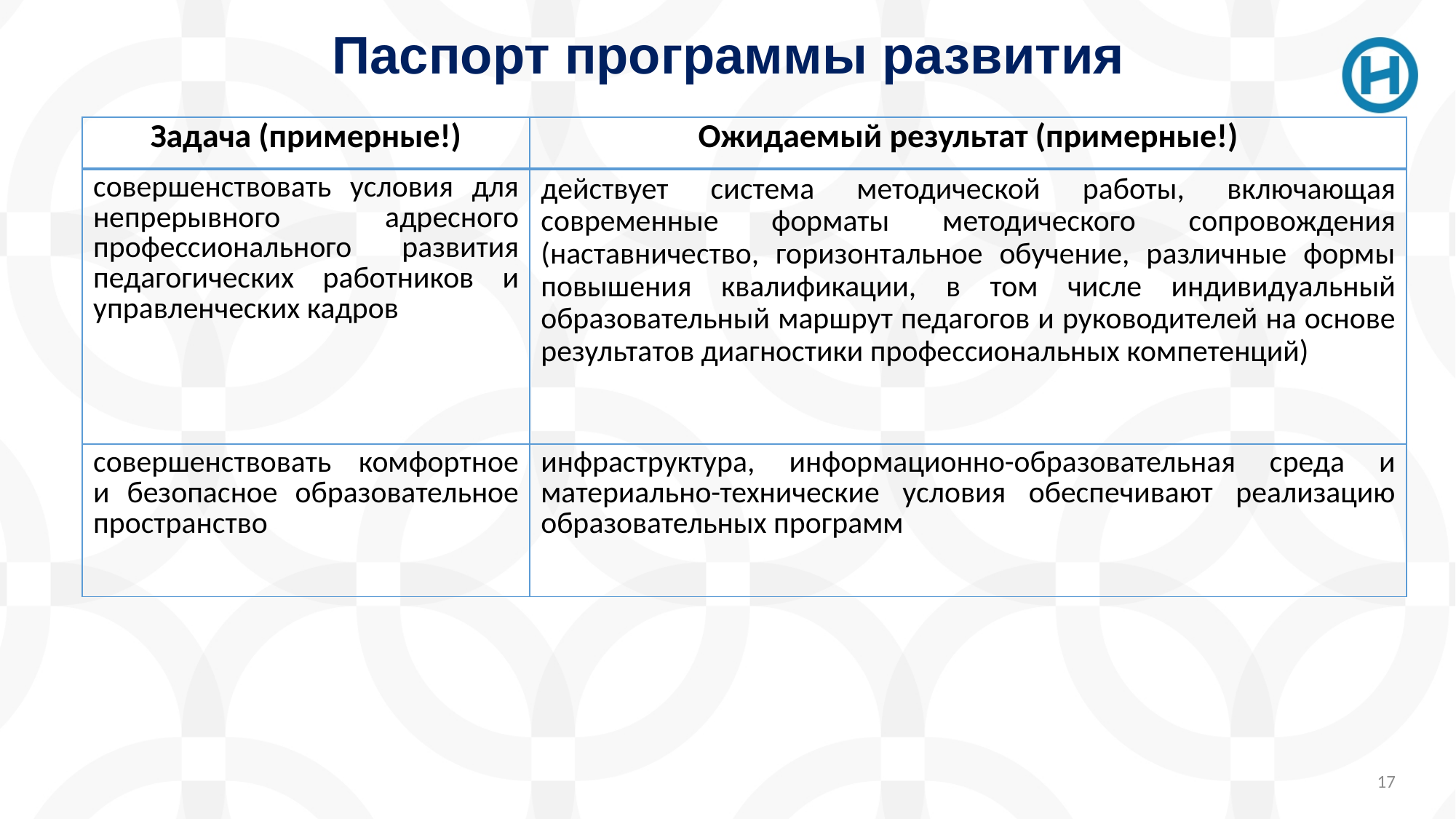

# Паспорт программы развития

| Задача (примерные!) | Ожидаемый результат (примерные!) |
| --- | --- |
| совершенствовать условия для непрерывного адресного профессионального развития педагогических работников и управленческих кадров | действует система методической работы, включающая современные форматы методического сопровождения (наставничество, горизонтальное обучение, различные формы повышения квалификации, в том числе индивидуальный образовательный маршрут педагогов и руководителей на основе результатов диагностики профессиональных компетенций) |
| совершенствовать комфортное и безопасное образовательное пространство | инфраструктура, информационно-образовательная среда и материально-технические условия обеспечивают реализацию образовательных программ |
17